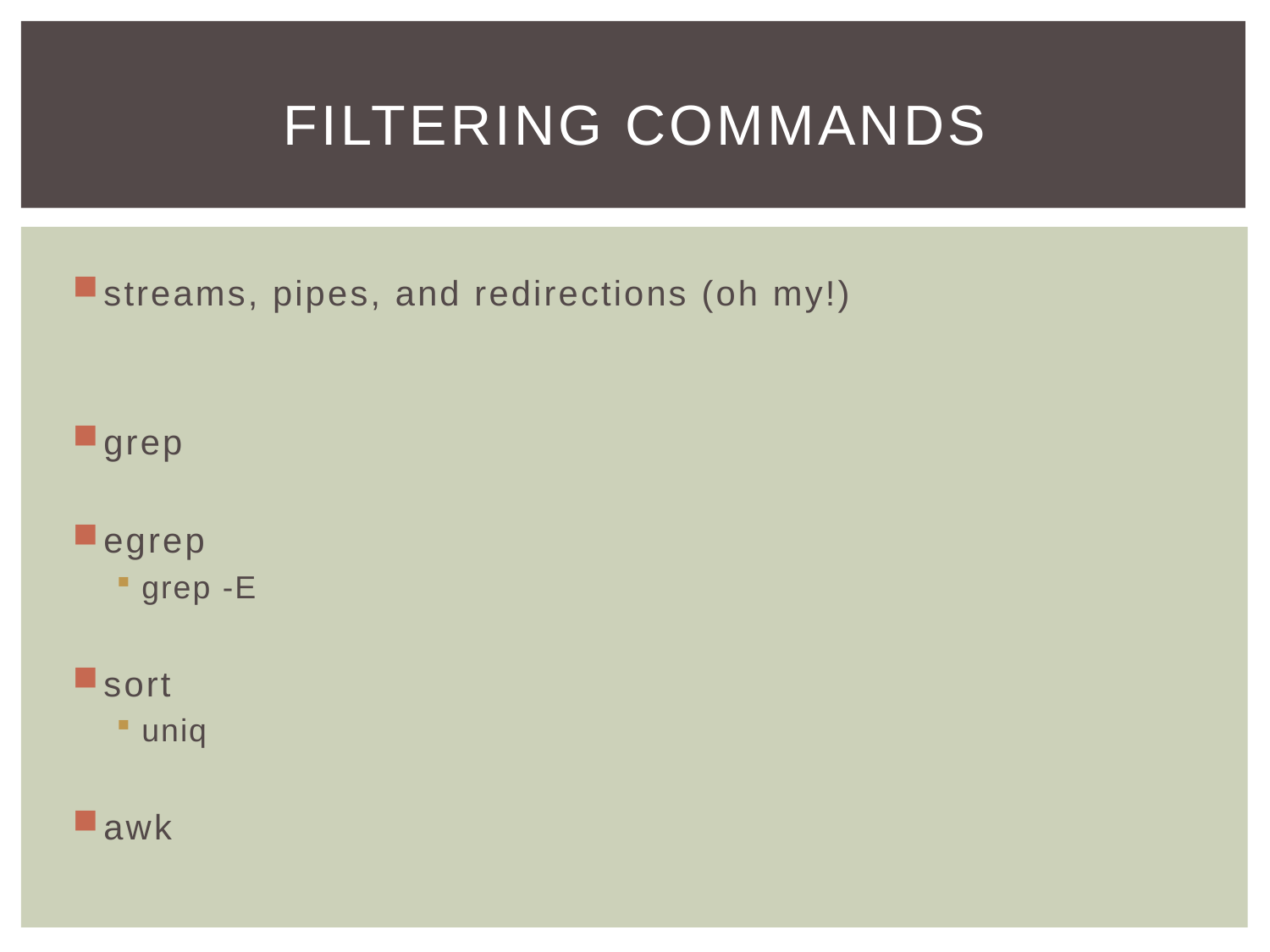

# Filtering Commands
streams, pipes, and redirections (oh my!)

grep

egrep
grep -E

sort
uniq

awk